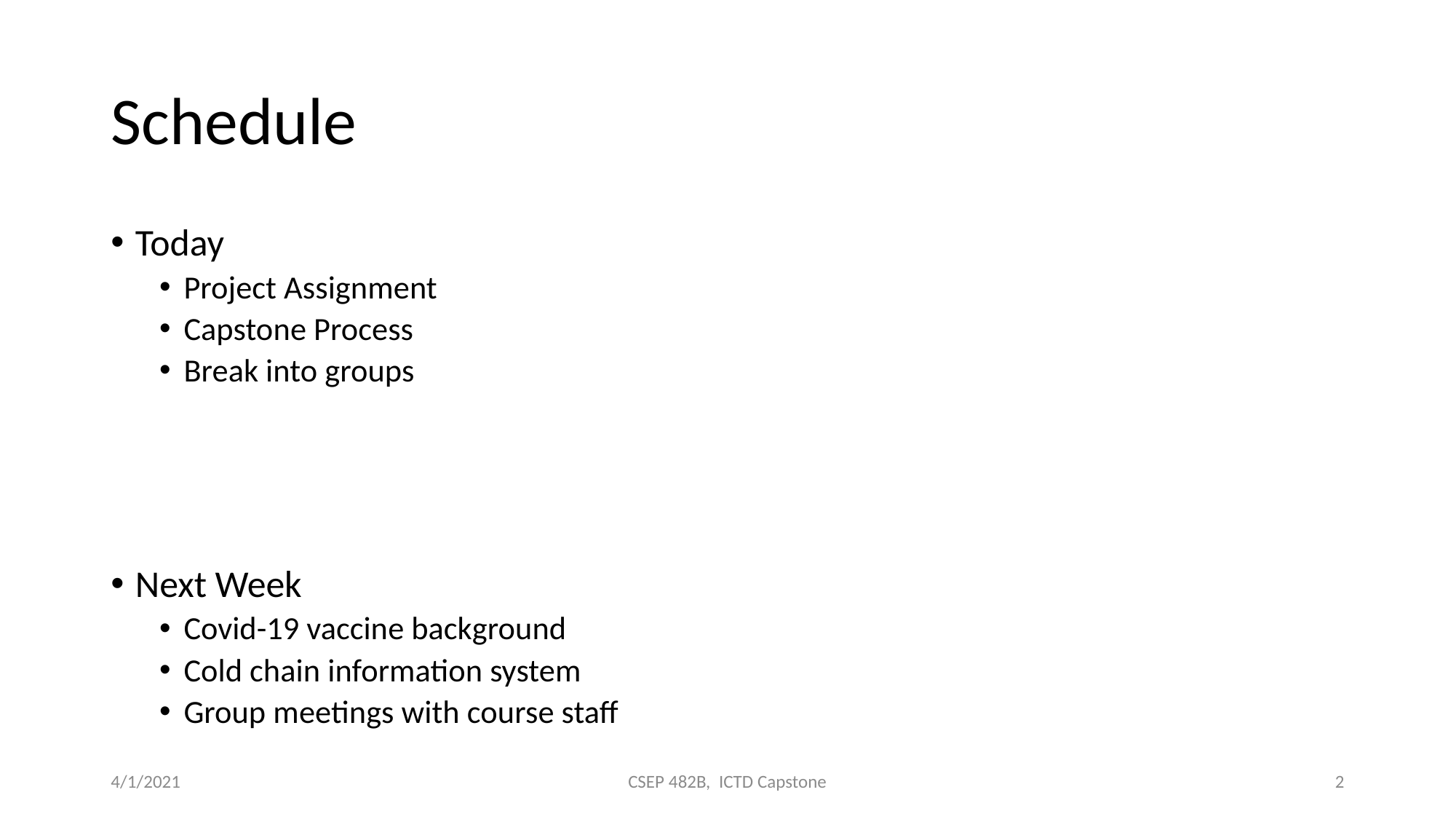

# Schedule
Today
Project Assignment
Capstone Process
Break into groups

Next Week
Covid-19 vaccine background
Cold chain information system
Group meetings with course staff

4/1/2021
CSEP 482B,  ICTD Capstone
2